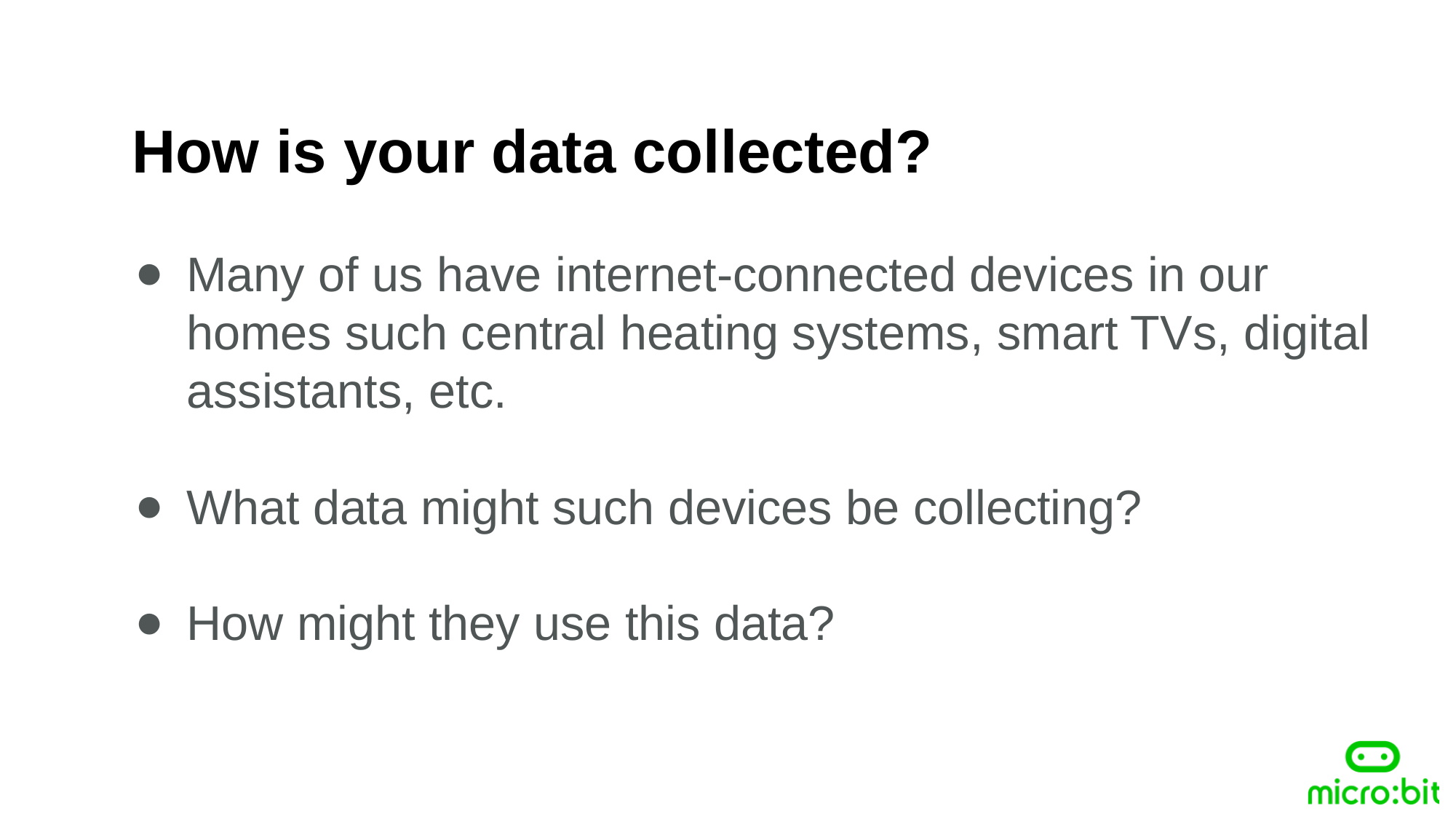

How is your data collected?

Many of us have internet-connected devices in our homes such central heating systems, smart TVs, digital assistants, etc.

What data might such devices be collecting?

How might they use this data?